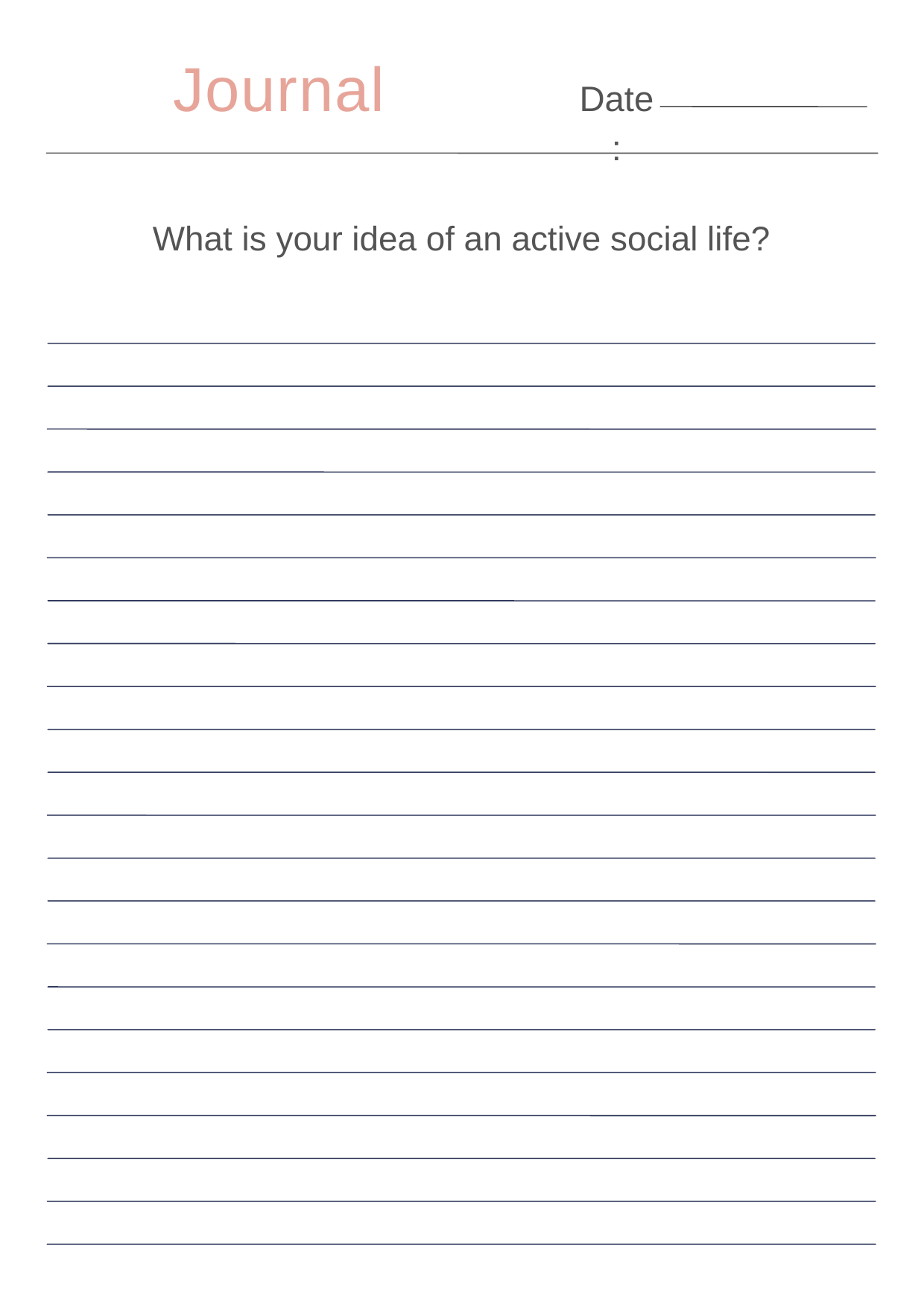

Journal
Date:

What is your idea of an active social life?